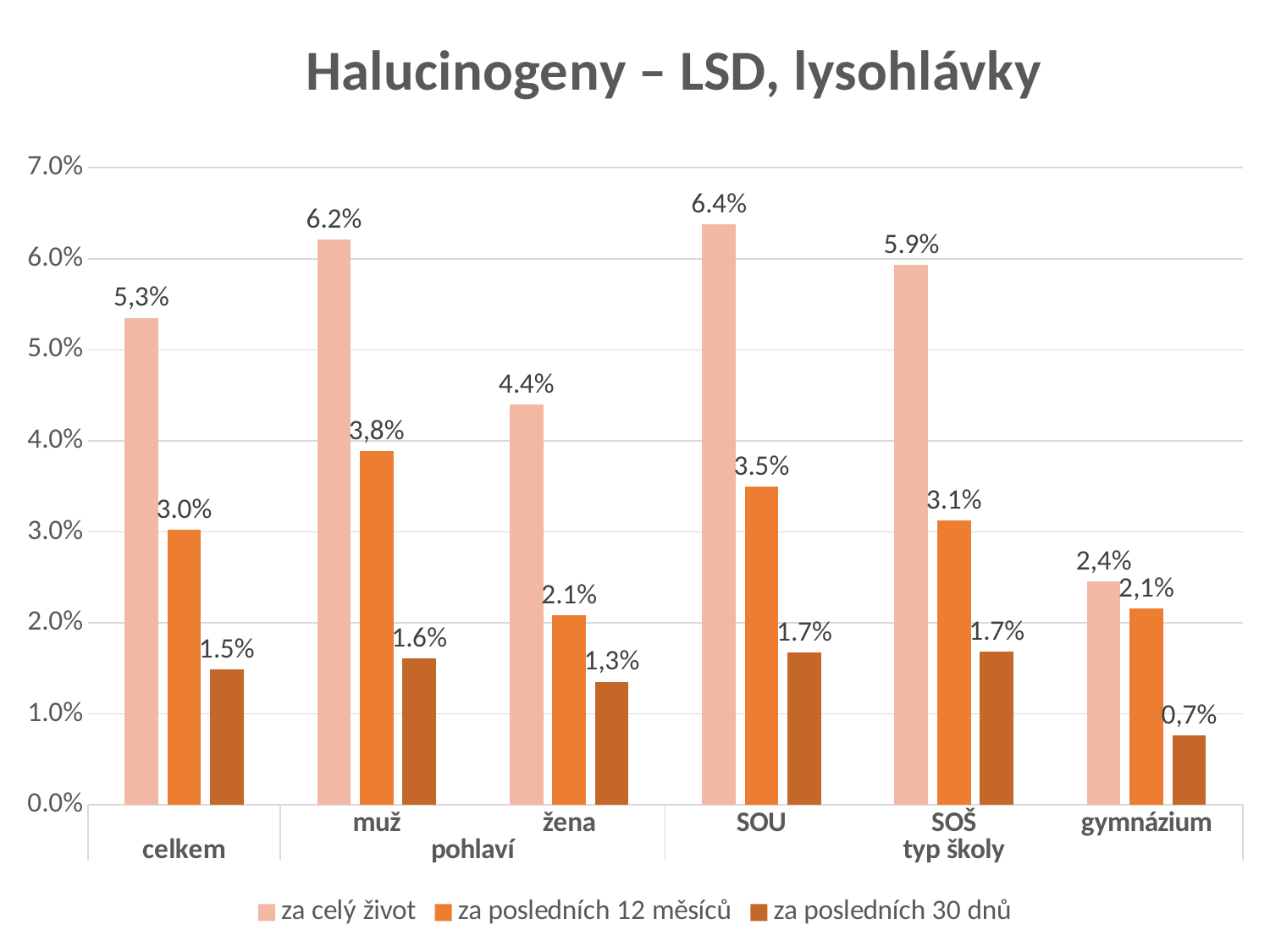

### Chart: Halucinogeny – LSD, lysohlávky

| Category | za celý život | za posledních 12 měsíců | za posledních 30 dnů |
|---|---|---|---|
|  | 0.053510023579146714 | 0.03026189368662621 | 0.014874174489301761 |
| muž | 0.062117147893652226 | 0.038849816607358416 | 0.016086641994044307 |
| žena | 0.043978669303081086 | 0.020824897483454827 | 0.013539876315491087 |
| SOU | 0.0638104118856692 | 0.03500423391958477 | 0.016724157785667562 |
| SOŠ | 0.05931405163031437 | 0.03124123862748671 | 0.016852558905546686 |
| gymnázium | 0.024532537812702496 | 0.021560445410926655 | 0.00767014946829014 |